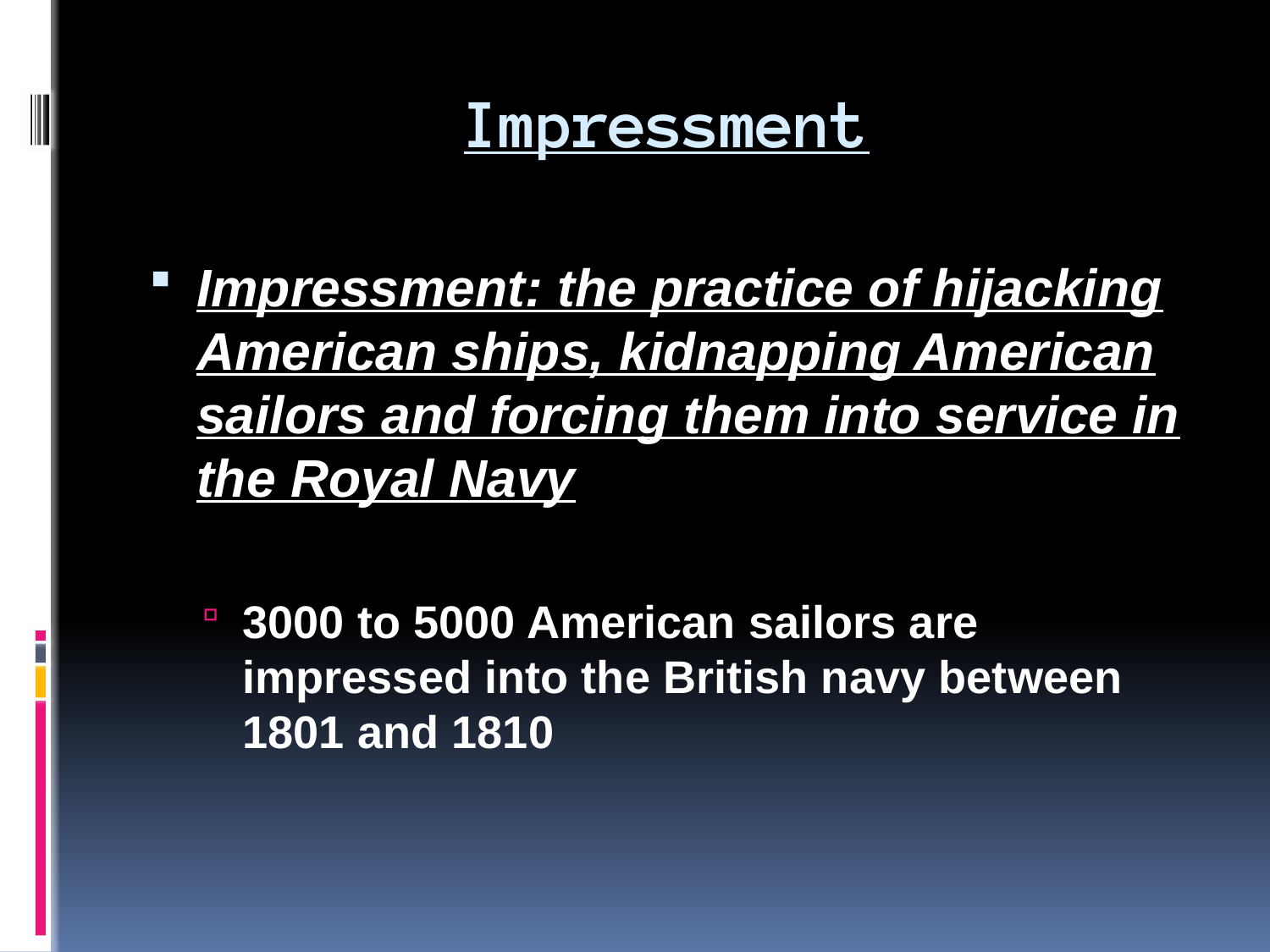

# Impressment
Impressment: the practice of hijacking American ships, kidnapping American sailors and forcing them into service in the Royal Navy

3000 to 5000 American sailors are impressed into the British navy between 1801 and 1810